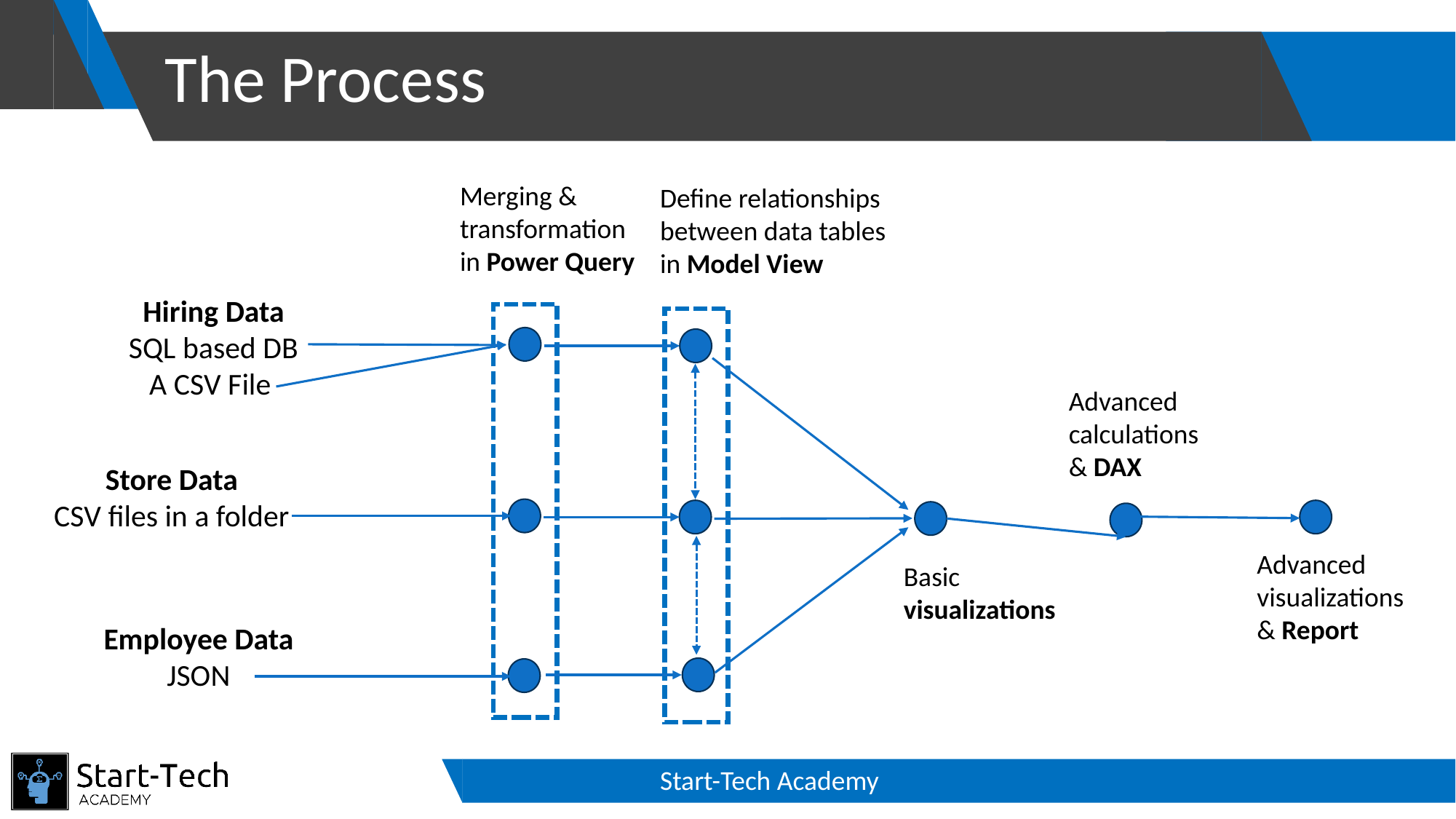

# The Process
Merging & transformation in Power Query
Define relationships between data tables in Model View
Hiring Data
SQL based DB
A CSV File

Advanced calculations & DAX
Store Data
CSV files in a folder

Advanced visualizations & Report
Basic visualizations
Employee Data
JSON

Start-Tech Academy